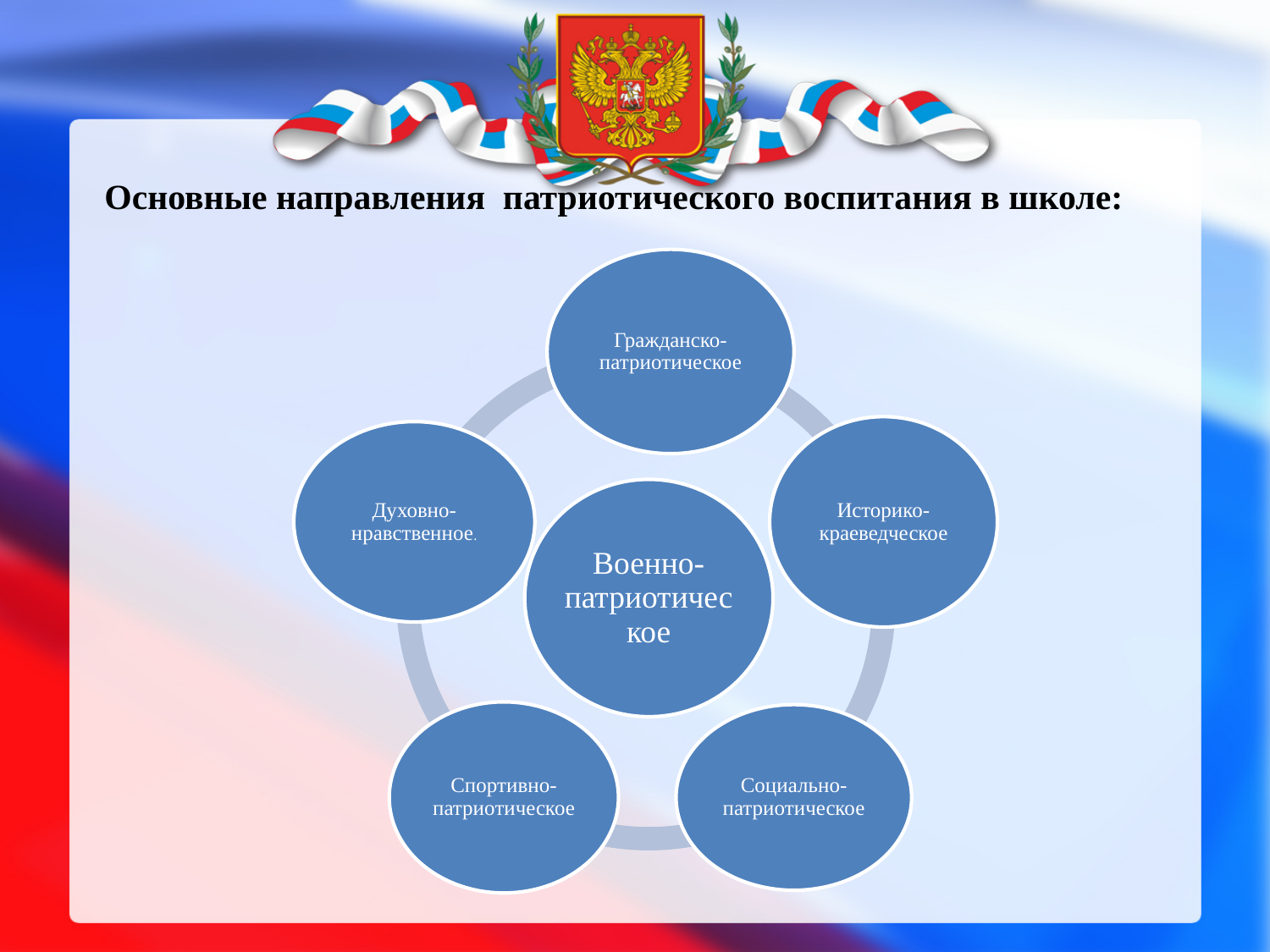

# Основные направления  патриотического воспитания в школе:
Военно-патриотическое
Гражданско-патриотическое
Историко-краеведческое
Социально-патриотическое
Спортивно-патриотическое
Духовно-нравственное.